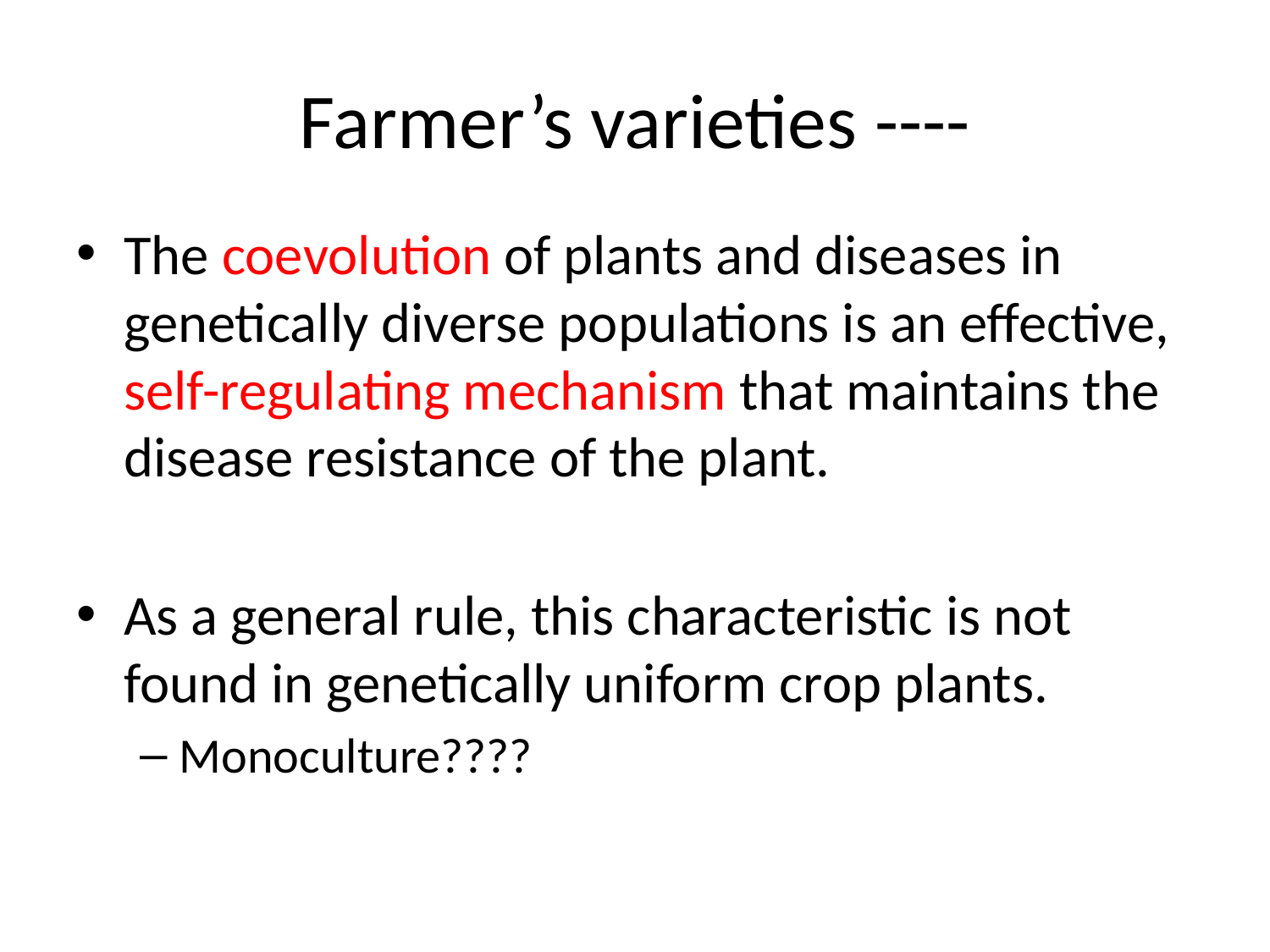

# Farmer’s varieties ----
The coevolution of plants and diseases in genetically diverse populations is an effective, self-regulating mechanism that maintains the disease resistance of the plant.

As a general rule, this characteristic is not found in genetically uniform crop plants.
Monoculture????